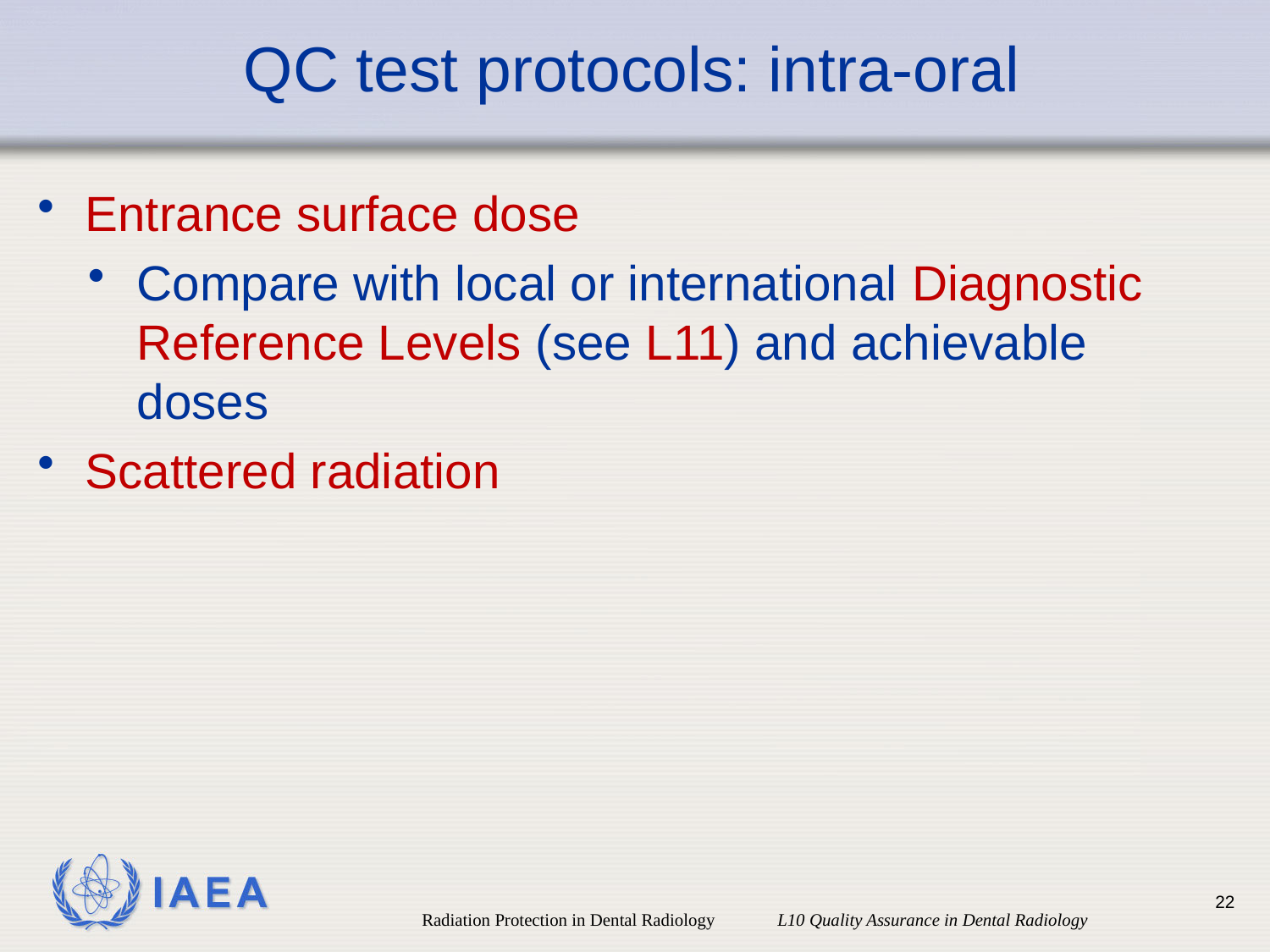

# QC test protocols: intra-oral
Entrance surface dose
Compare with local or international Diagnostic Reference Levels (see L11) and achievable doses
Scattered radiation

22
Radiation Protection in Dental Radiology              L10 Quality Assurance in Dental Radiology